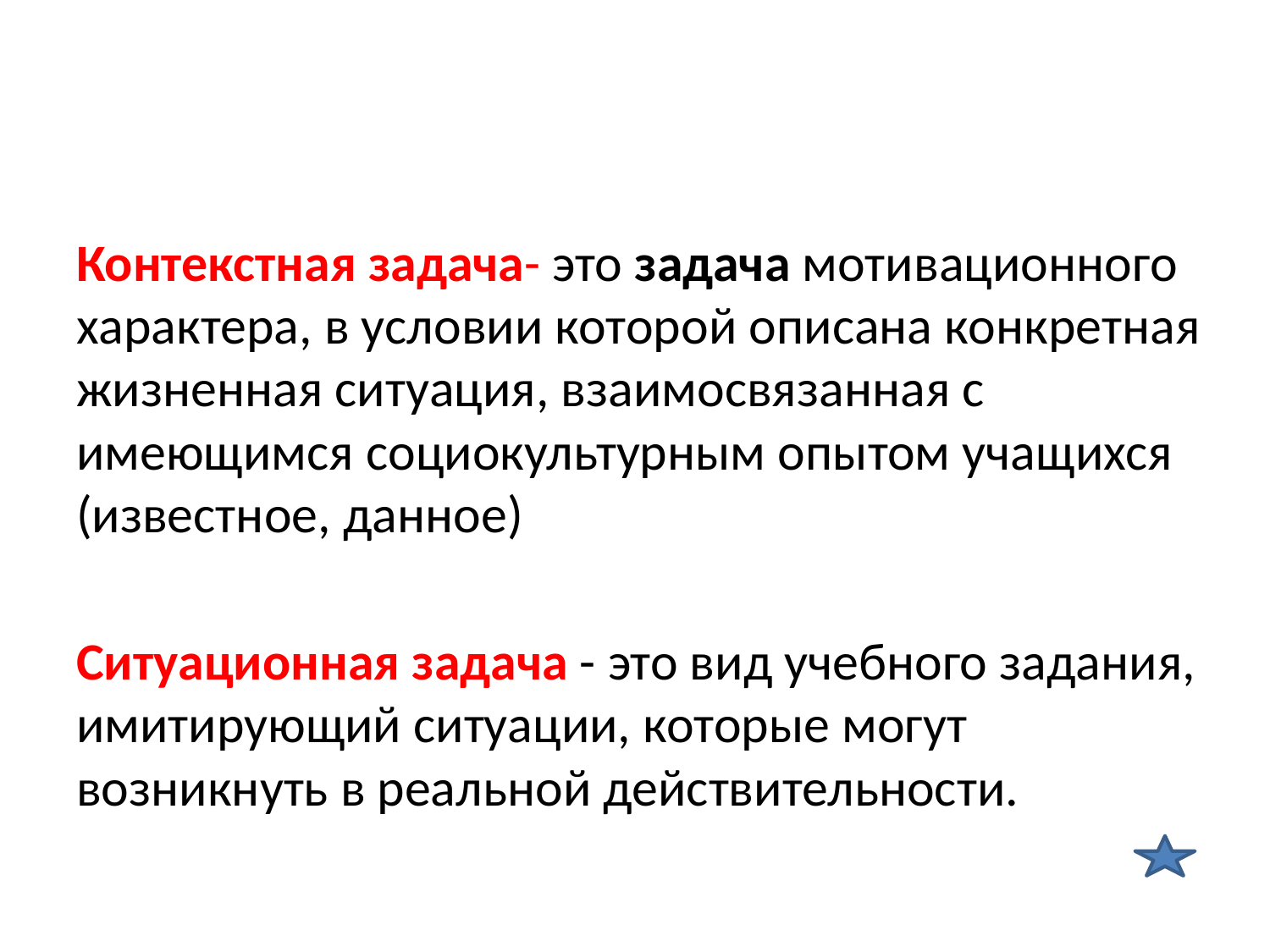

#
Контекстная задача- это задача мотивационного характера, в условии которой описана конкретная жизненная ситуация, взаимосвязанная с имеющимся социокультурным опытом учащихся (известное, данное)

Ситуационная задача - это вид учебного задания, имитирующий ситуации, которые могут возникнуть в реальной действительности.